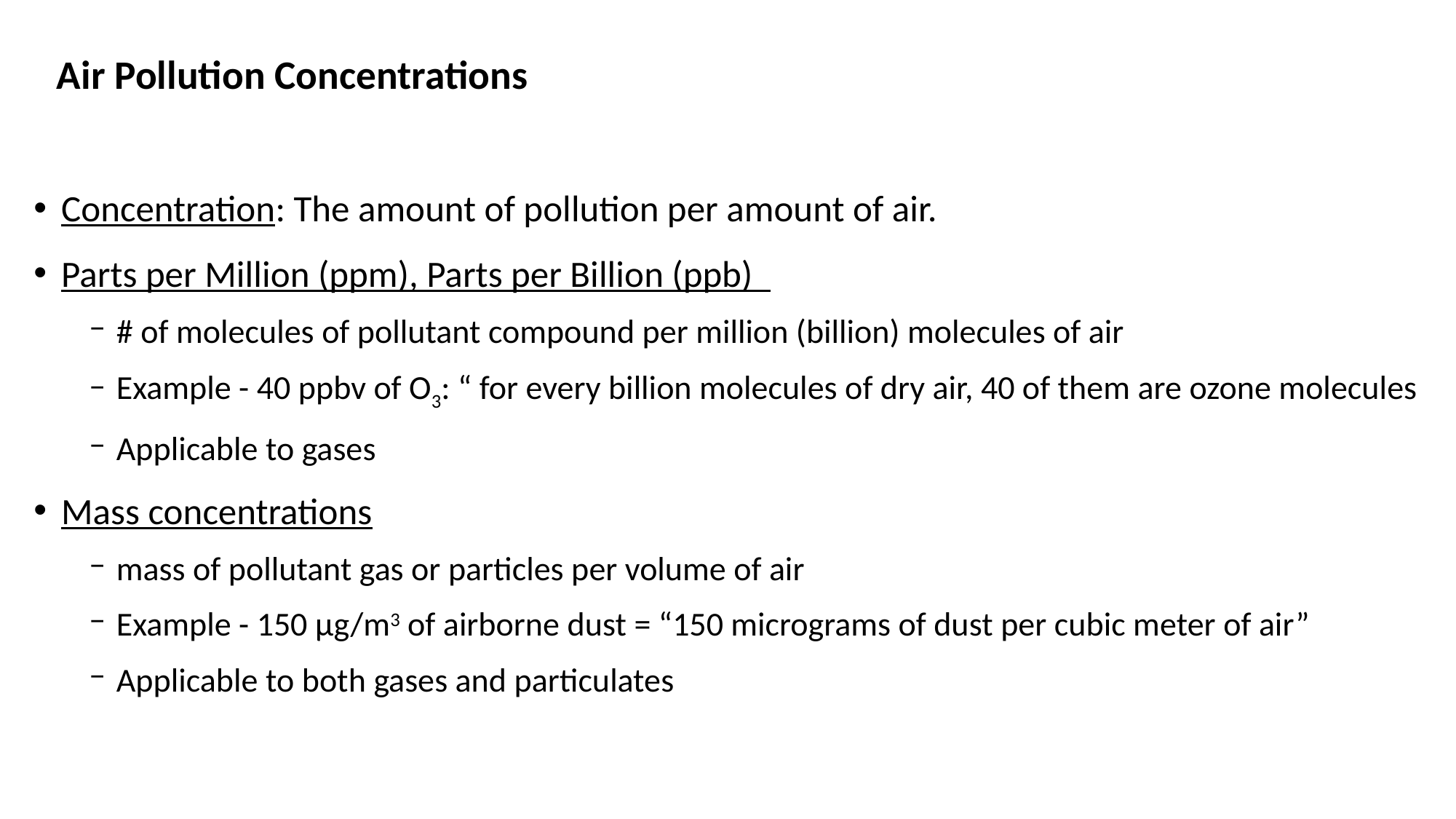

Air Pollution Concentrations
Concentration: The amount of pollution per amount of air.
Parts per Million (ppm), Parts per Billion (ppb)
# of molecules of pollutant compound per million (billion) molecules of air
Example - 40 ppbv of O3: “ for every billion molecules of dry air, 40 of them are ozone molecules
Applicable to gases
Mass concentrations
mass of pollutant gas or particles per volume of air
Example - 150 μg/m3 of airborne dust = “150 micrograms of dust per cubic meter of air”
Applicable to both gases and particulates